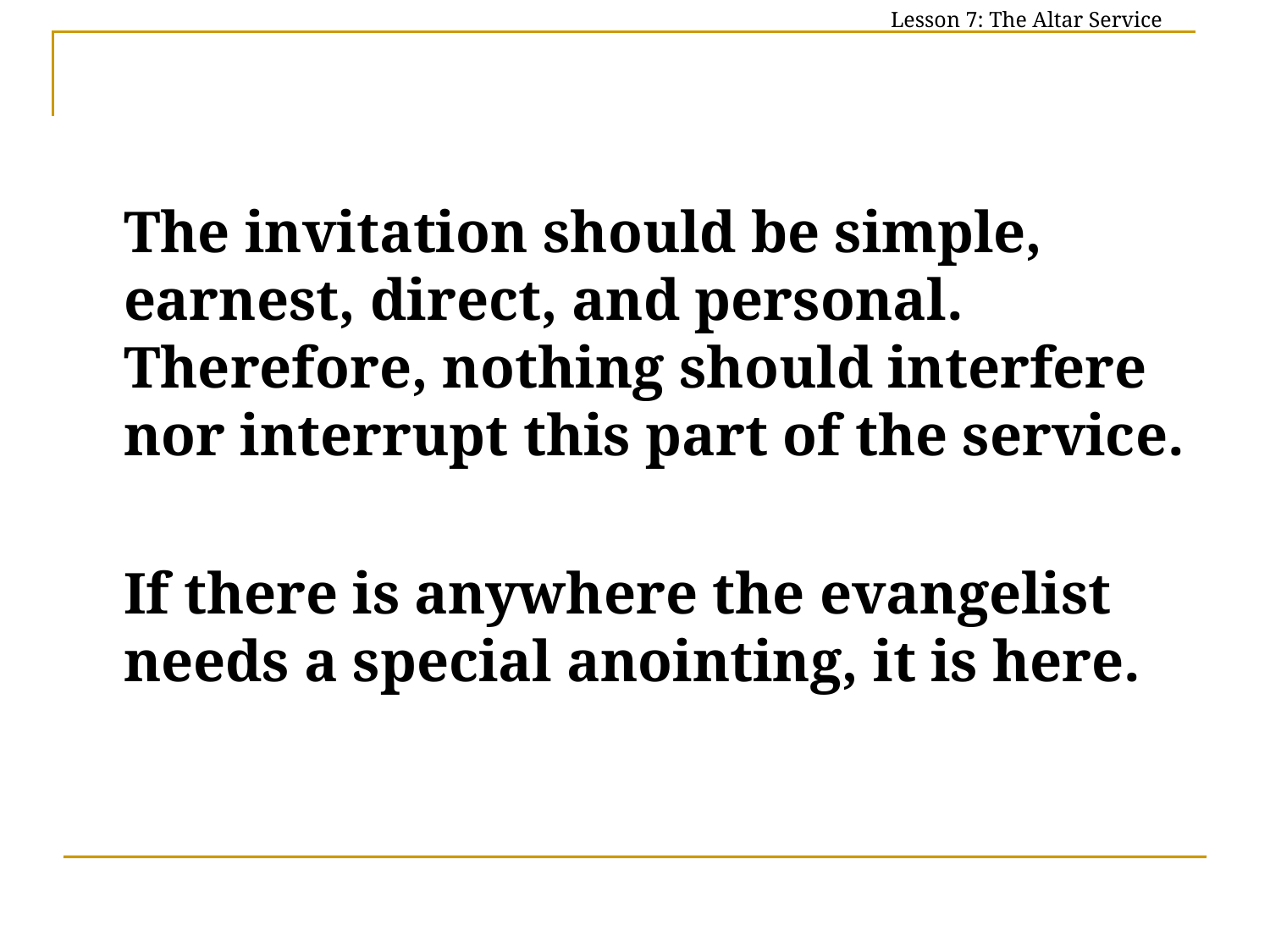

Lesson 7: The Altar Service
	The invitation should be simple, earnest, direct, and personal. Therefore, nothing should interfere nor interrupt this part of the service.

	If there is anywhere the evangelist needs a special anointing, it is here.